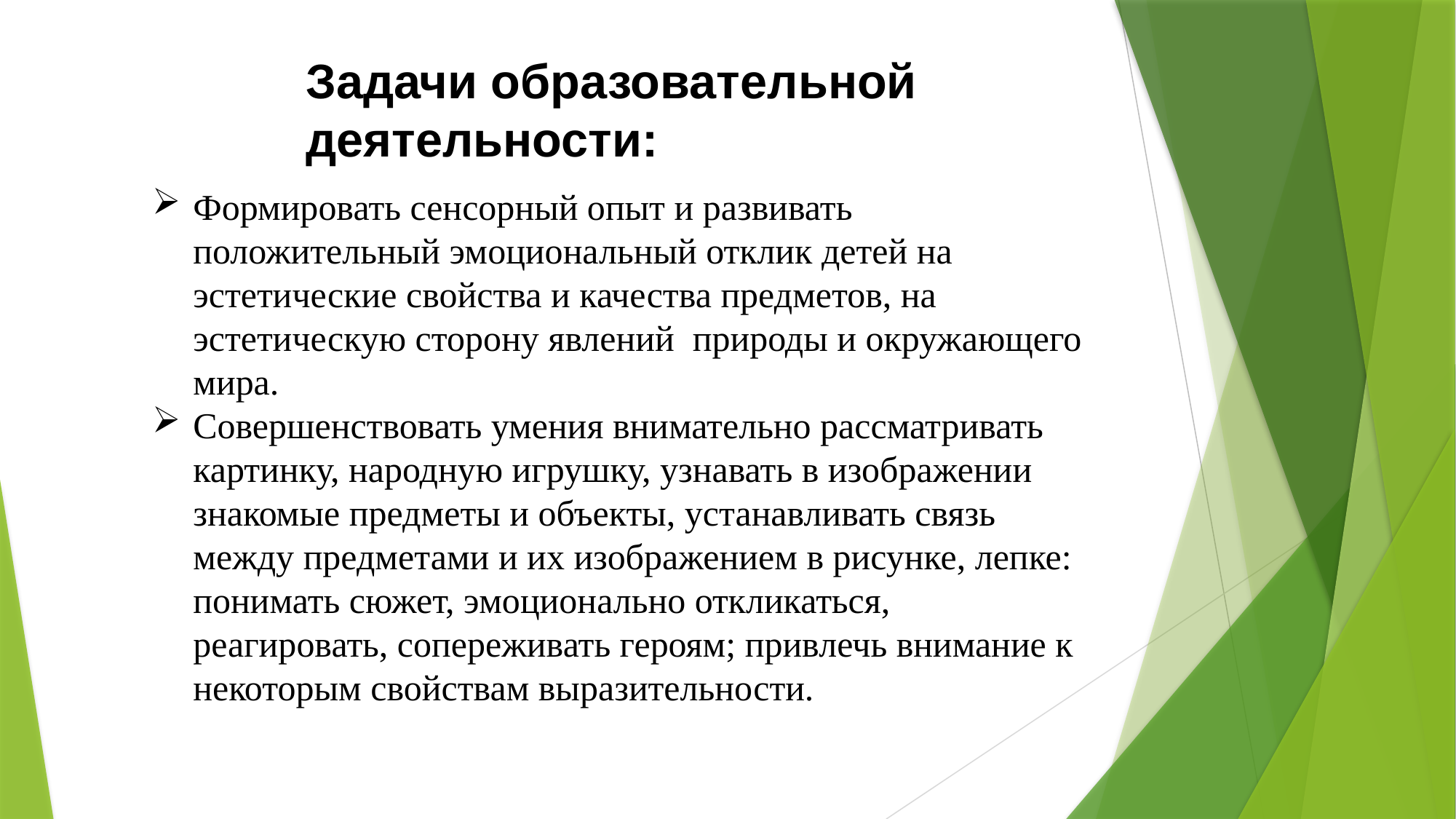

Задачи образовательной деятельности:
Формировать сенсорный опыт и развивать положительный эмоциональный отклик детей на эстетические свойства и качества предметов, на эстетическую сторону явлений  природы и окружающего мира.
Совершенствовать умения внимательно рассматривать картинку, народную игрушку, узнавать в изображении знакомые предметы и объекты, устанавливать связь между предметами и их изображением в рисунке, лепке: понимать сюжет, эмоционально откликаться, реагировать, сопереживать героям; привлечь внимание к некоторым свойствам выразительности.